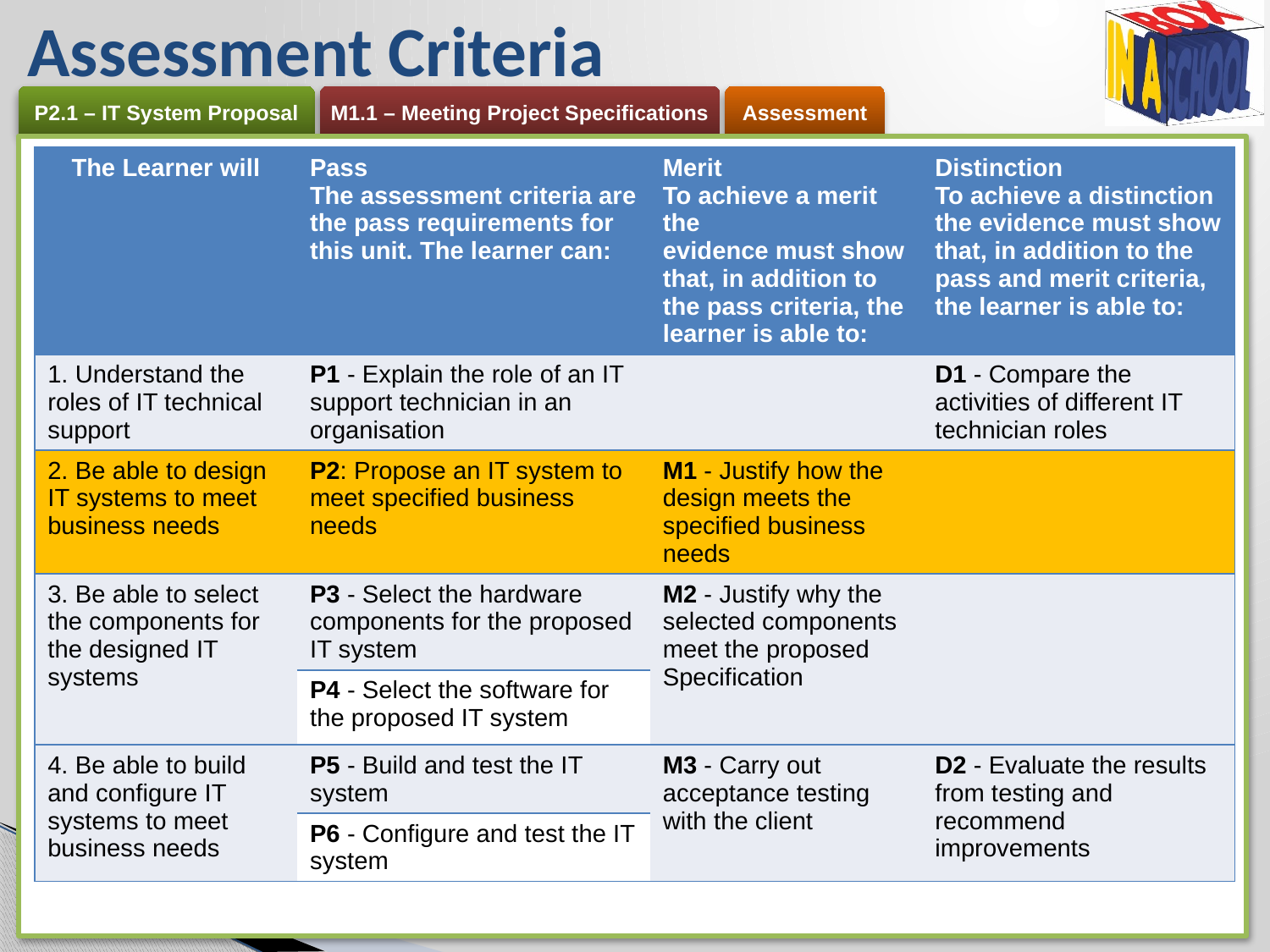

# Assessment Criteria
| The Learner will | Pass The assessment criteria are the pass requirements for this unit. The learner can: | Merit To achieve a merit the evidence must show that, in addition to the pass criteria, the learner is able to: | Distinction To achieve a distinction the evidence must show that, in addition to the pass and merit criteria, the learner is able to: |
| --- | --- | --- | --- |
| 1. Understand the roles of IT technical support | P1 - Explain the role of an IT support technician in an organisation |  | D1 - Compare the activities of different IT technician roles |
| 2. Be able to design IT systems to meet business needs | P2: Propose an IT system to meet specified business needs | M1 - Justify how the design meets the specified business needs |  |
| 3. Be able to select the components for the designed IT systems | P3 - Select the hardware components for the proposed IT system | M2 - Justify why the selected components meet the proposed Specification |  |
|  | P4 - Select the software for the proposed IT system |  |  |
| 4. Be able to build and configure IT systems to meet business needs | P5 - Build and test the IT system | M3 - Carry out acceptance testing with the client | D2 - Evaluate the results from testing and recommend improvements |
|  | P6 - Configure and test the IT system |  |  |